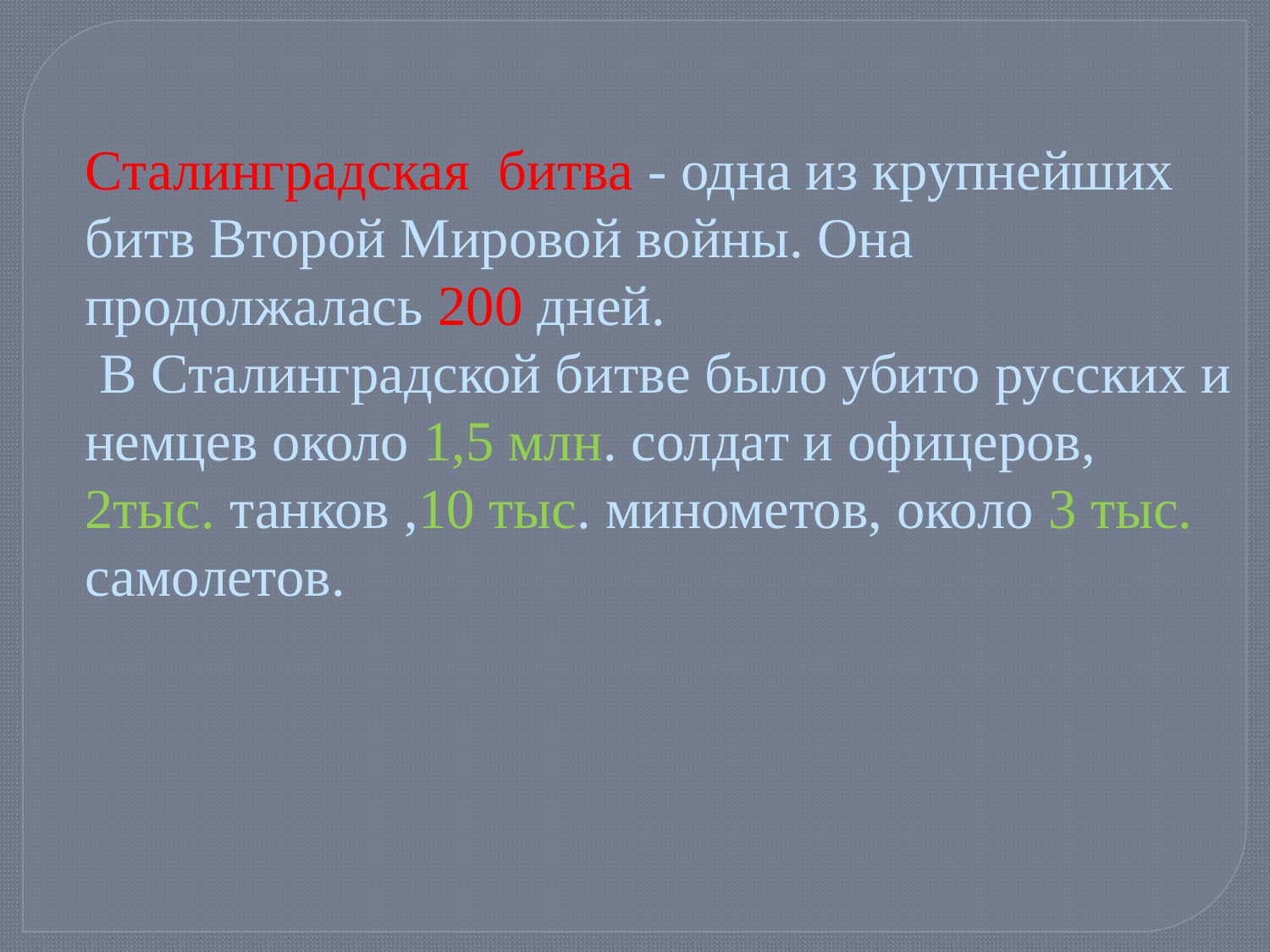

Сталинградская  битва - одна из крупнейших битв Второй Мировой войны. Она продолжалась 200 дней.
 В Сталинградской битве было убито русских и немцев около 1,5 млн. солдат и офицеров,  2тыс. танков ,10 тыс. минометов, около 3 тыс. самолетов.